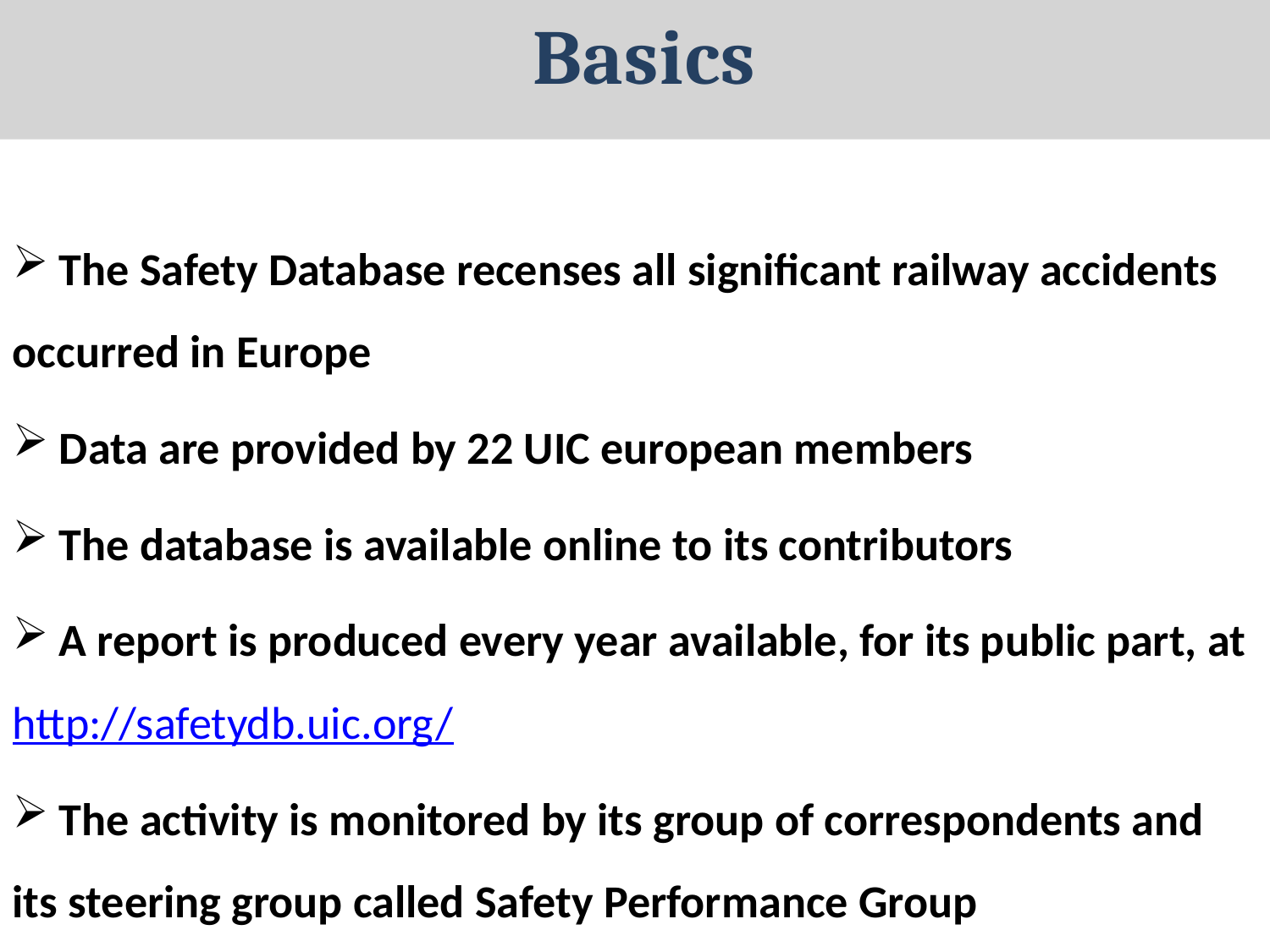

# Basics
 The Safety Database recenses all significant railway accidents occurred in Europe
 Data are provided by 22 UIC european members
 The database is available online to its contributors
 A report is produced every year available, for its public part, at http://safetydb.uic.org/
 The activity is monitored by its group of correspondents and its steering group called Safety Performance Group